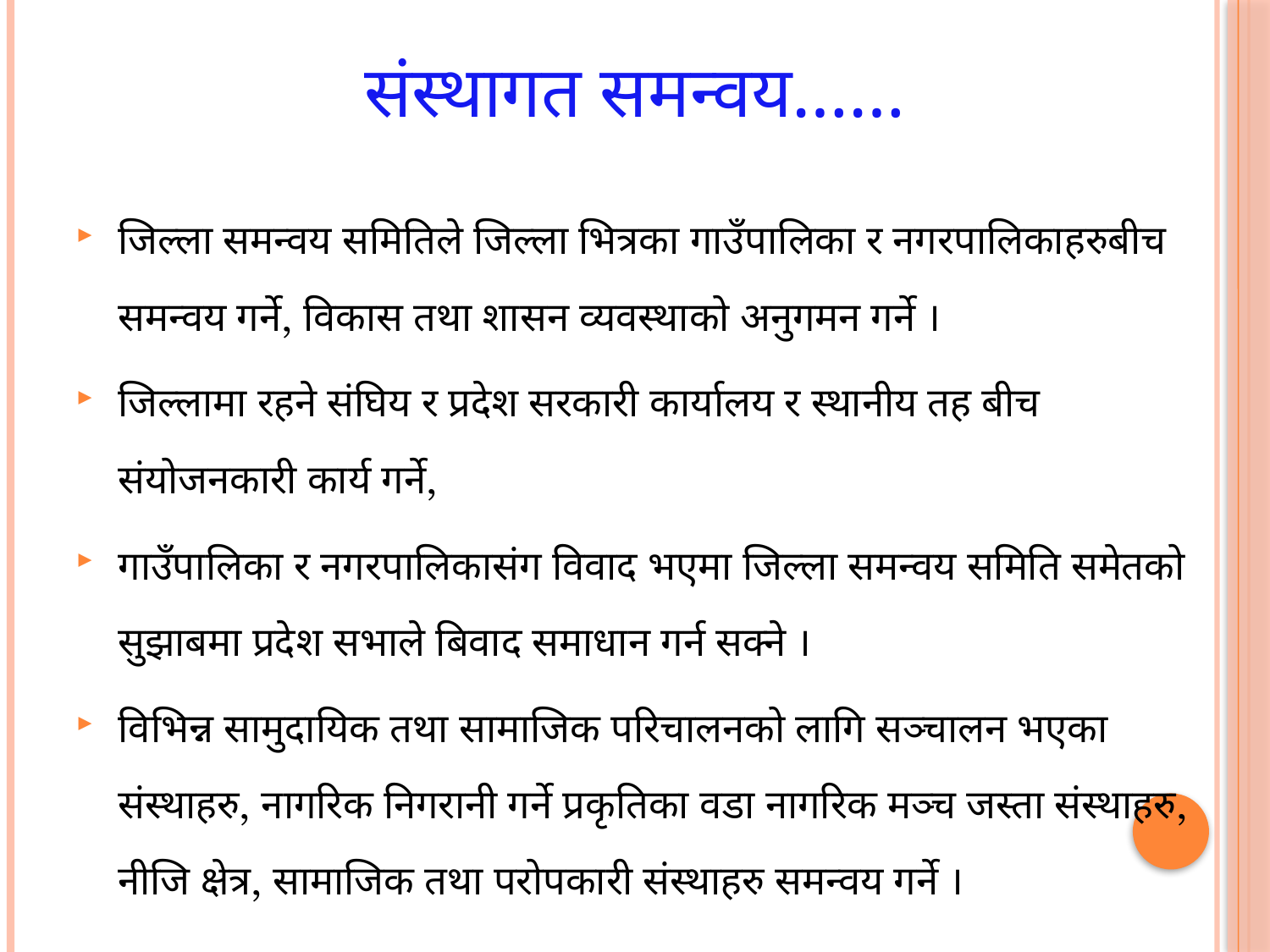

# संस्थागत समन्वय……
जिल्ला समन्वय समितिले जिल्ला भित्रका गाउँपालिका र नगरपालिकाहरुबीच समन्वय गर्ने, विकास तथा शासन व्यवस्थाको अनुगमन गर्ने ।
जिल्लामा रहने संघिय र प्रदेश सरकारी कार्यालय र स्थानीय तह बीच संयोजनकारी कार्य गर्ने,
गाउँपालिका र नगरपालिकासंग विवाद भएमा जिल्ला समन्वय समिति समेतको सुझाबमा प्रदेश सभाले बिवाद समाधान गर्न सक्ने ।
विभिन्न सामुदायिक तथा सामाजिक परिचालनको लागि सञ्चालन भएका संस्थाहरु, नागरिक निगरानी गर्ने प्रकृतिका वडा नागरिक मञ्च जस्ता संस्थाहरु, नीजि क्षेत्र, सामाजिक तथा परोपकारी संस्थाहरु समन्वय गर्ने ।